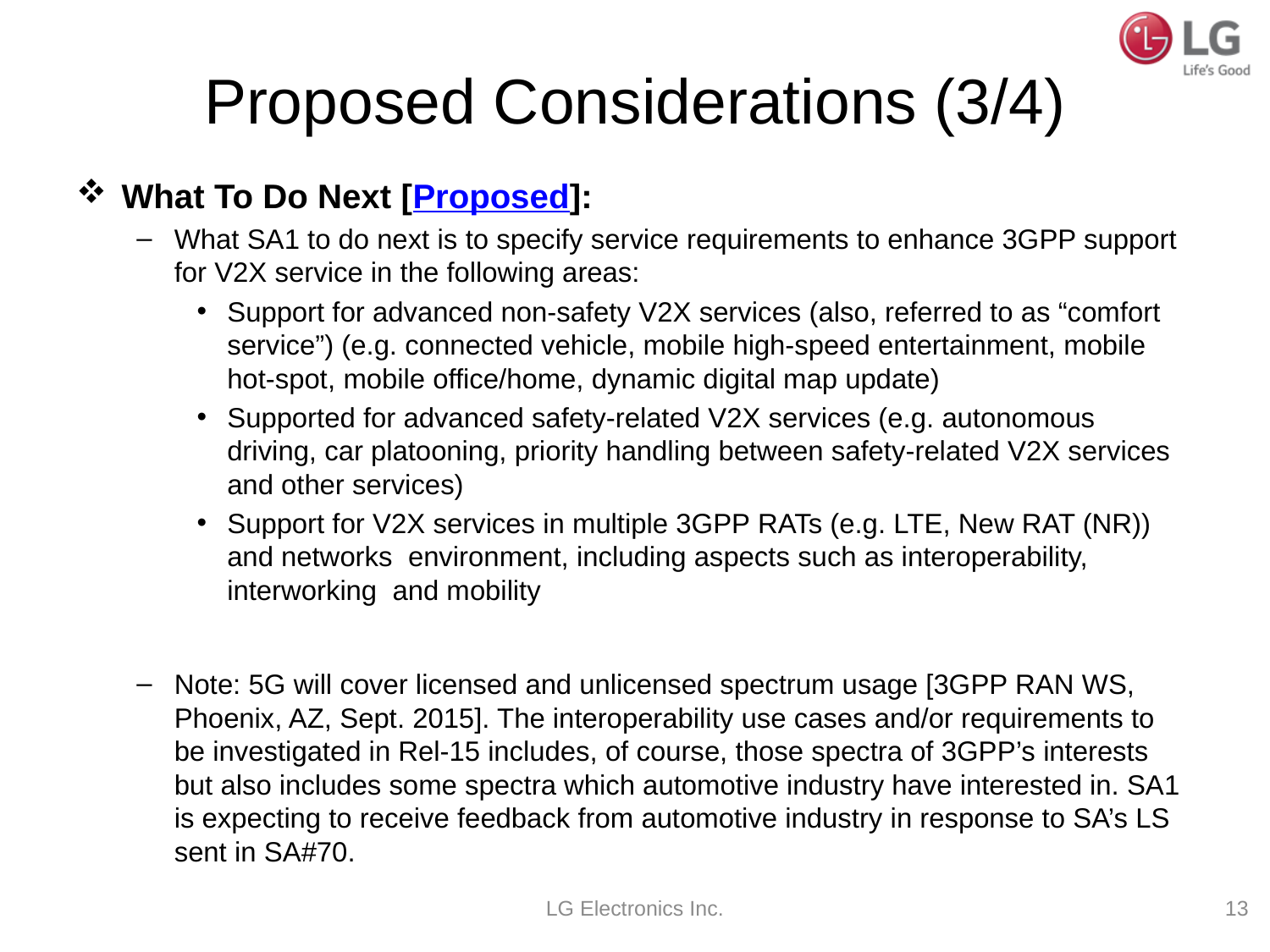

# Proposed Considerations (3/4)
What To Do Next [Proposed]:
What SA1 to do next is to specify service requirements to enhance 3GPP support for V2X service in the following areas:
Support for advanced non-safety V2X services (also, referred to as “comfort service”) (e.g. connected vehicle, mobile high-speed entertainment, mobile hot-spot, mobile office/home, dynamic digital map update)
Supported for advanced safety-related V2X services (e.g. autonomous driving, car platooning, priority handling between safety-related V2X services and other services)
Support for V2X services in multiple 3GPP RATs (e.g. LTE, New RAT (NR)) and networks  environment, including aspects such as interoperability, interworking  and mobility

Note: 5G will cover licensed and unlicensed spectrum usage [3GPP RAN WS, Phoenix, AZ, Sept. 2015]. The interoperability use cases and/or requirements to be investigated in Rel-15 includes, of course, those spectra of 3GPP’s interests but also includes some spectra which automotive industry have interested in. SA1 is expecting to receive feedback from automotive industry in response to SA’s LS sent in SA#70.
LG Electronics Inc.
13